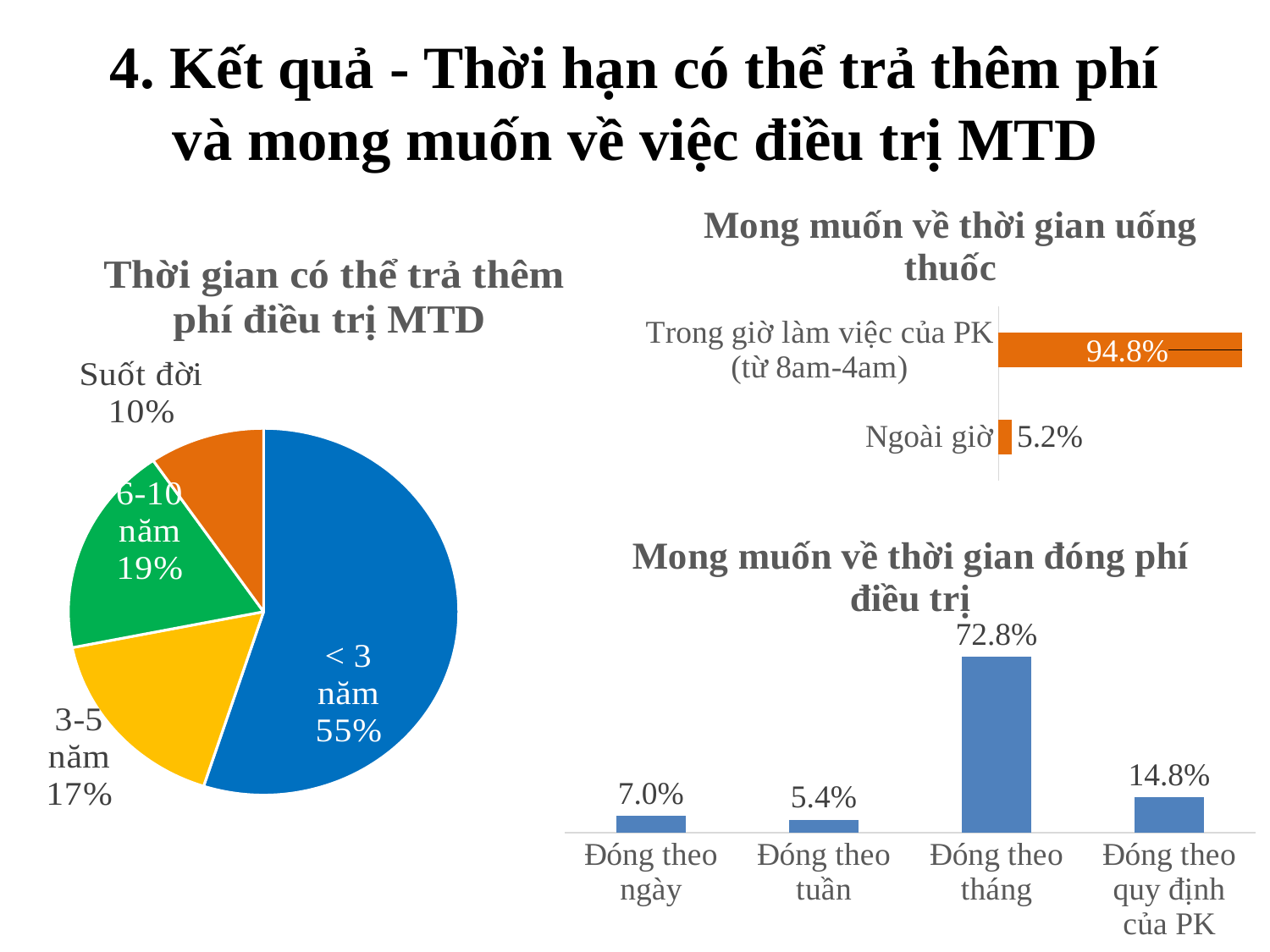

# 4. Kết quả - Thời hạn có thể trả thêm phí và mong muốn về việc điều trị MTD

### Chart: Mong muốn về thời gian uống thuốc

| Category |  |
|---|---|
| Ngoài giờ | 0.052 |
| Trong giờ làm việc của PK (từ 8am-4am) | 0.948 |

### Chart: Thời gian có thể trả thêm phí điều trị MTD

| Category |  |
|---|---|
| < 3 năm | 0.549718574108818 |
| 3-5 năm | 0.16885553470919323 |
| 6-10 năm | 0.18574108818011256 |
| Suốt đời | 0.09568480300187618 |

### Chart: Mong muốn về thời gian đóng phí điều trị

| Category |  |
|---|---|
| Đóng theo ngày | 0.07 |
| Đóng theo tuần | 0.054 |
| Đóng theo tháng | 0.728 |
| Đóng theo quy định của PK | 0.148 |